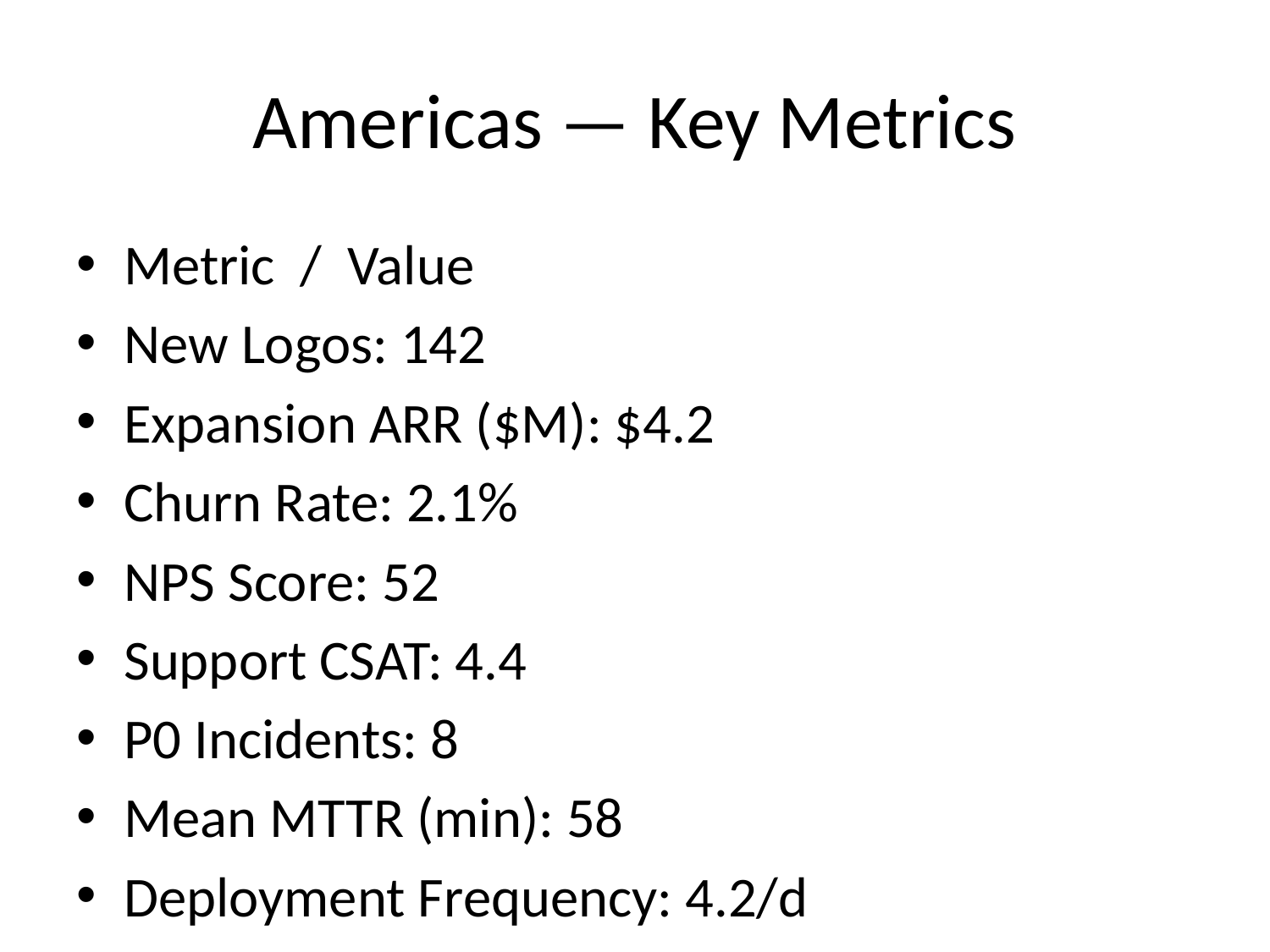

# Americas — Key Metrics
Metric  /  Value
New Logos: 142
Expansion ARR ($M): $4.2
Churn Rate: 2.1%
NPS Score: 52
Support CSAT: 4.4
P0 Incidents: 8
Mean MTTR (min): 58
Deployment Frequency: 4.2/d
Lead Time (days): 1.4
Change Fail Rate: 3.2%